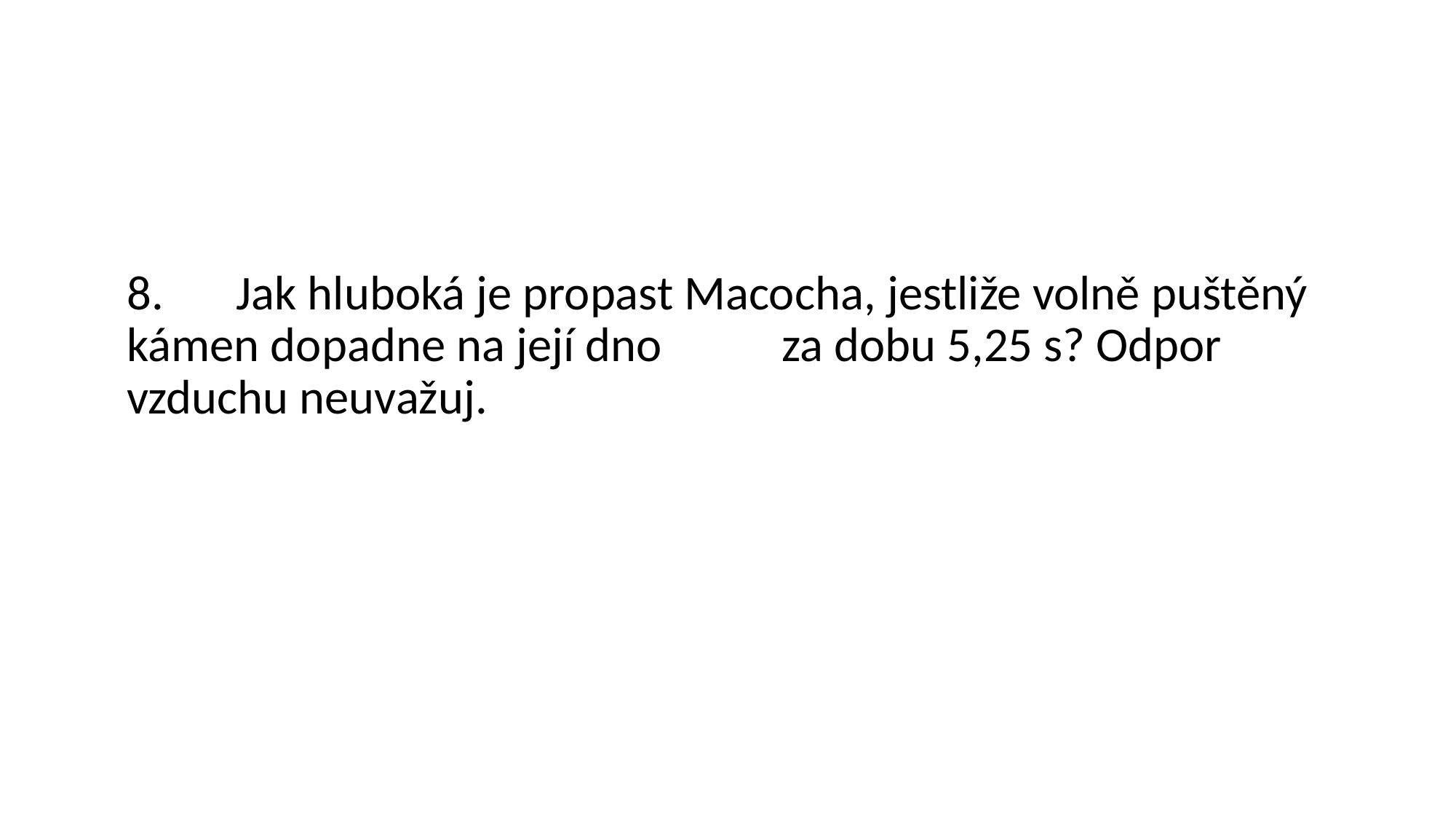

# 8.	Jak hluboká je propast Macocha, jestliže volně puštěný 	kámen dopadne na její dno 	za dobu 5,25 s? Odpor 	vzduchu neuvažuj.